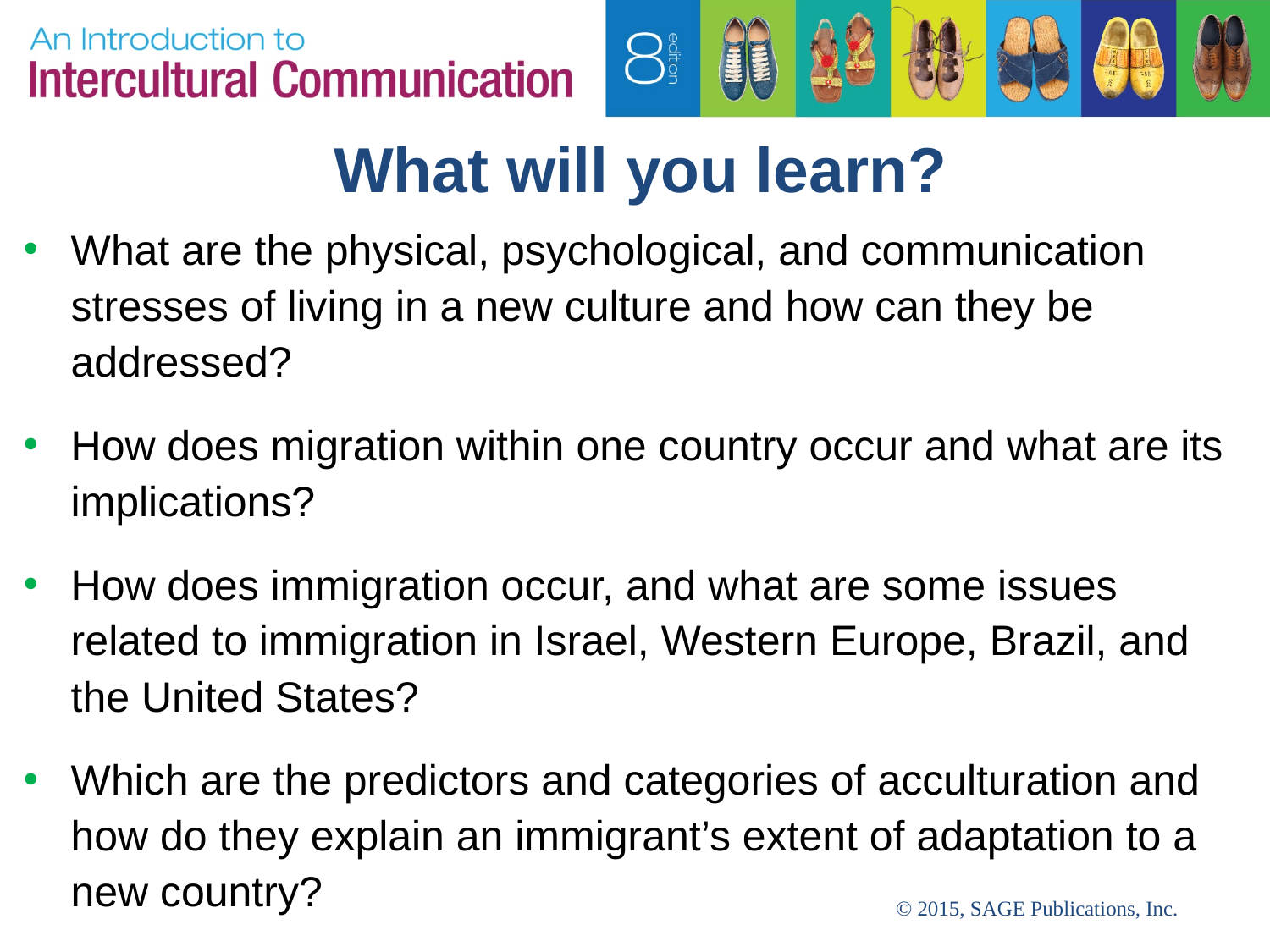

# What will you learn?
What are the physical, psychological, and communication stresses of living in a new culture and how can they be addressed?

How does migration within one country occur and what are its implications?

How does immigration occur, and what are some issues related to immigration in Israel, Western Europe, Brazil, and the United States?

Which are the predictors and categories of acculturation and how do they explain an immigrant’s extent of adaptation to a new country?
© 2015, SAGE Publications, Inc.